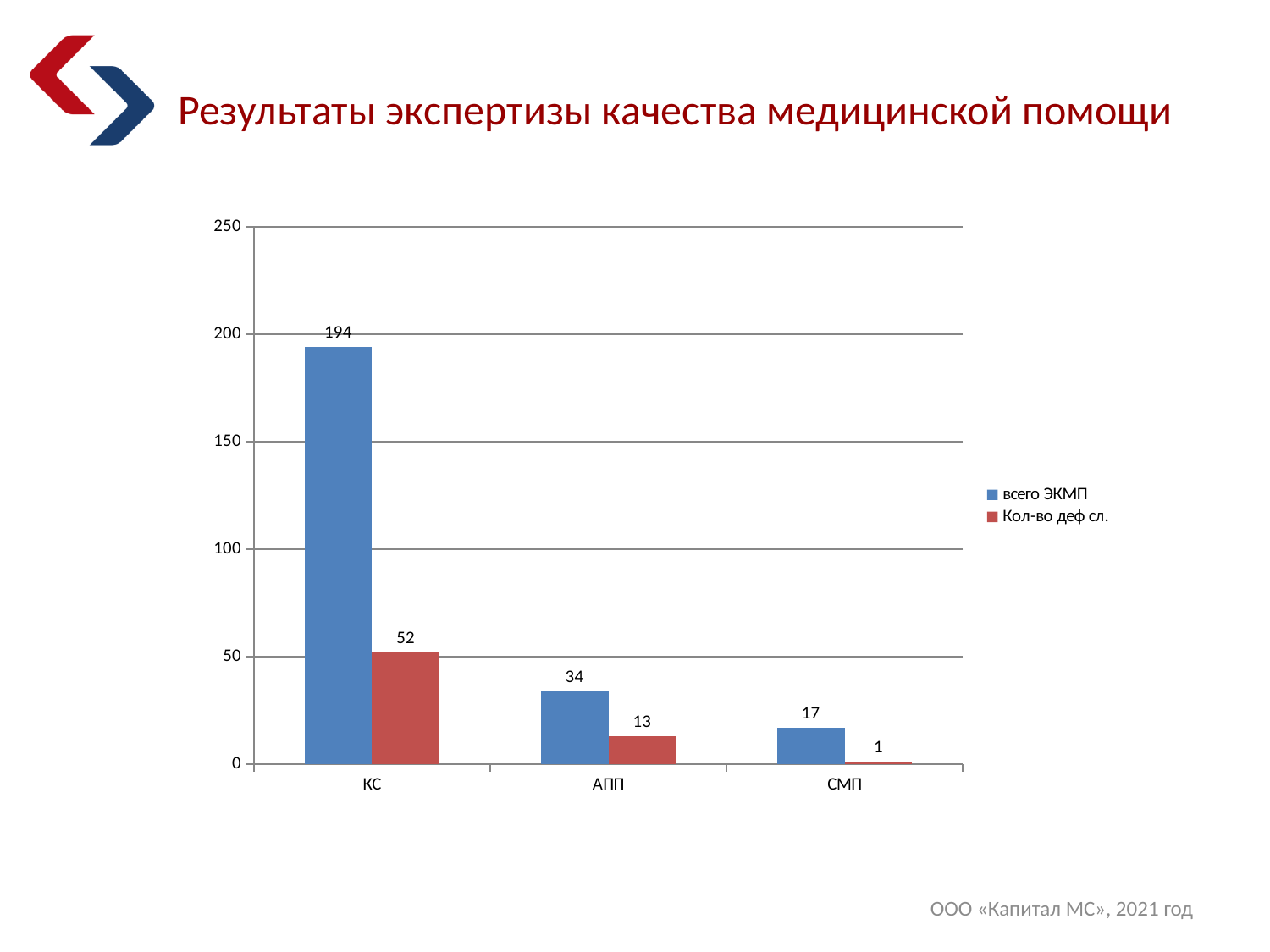

Результаты экспертизы качества медицинской помощи

### Chart

| Category | всего ЭКМП | Кол-во деф сл. |
|---|---|---|
| КС | 194.0 | 52.0 |
| АПП | 34.0 | 13.0 |
| СМП | 17.0 | 1.0 |
ООО «Капитал МС», 2021 год